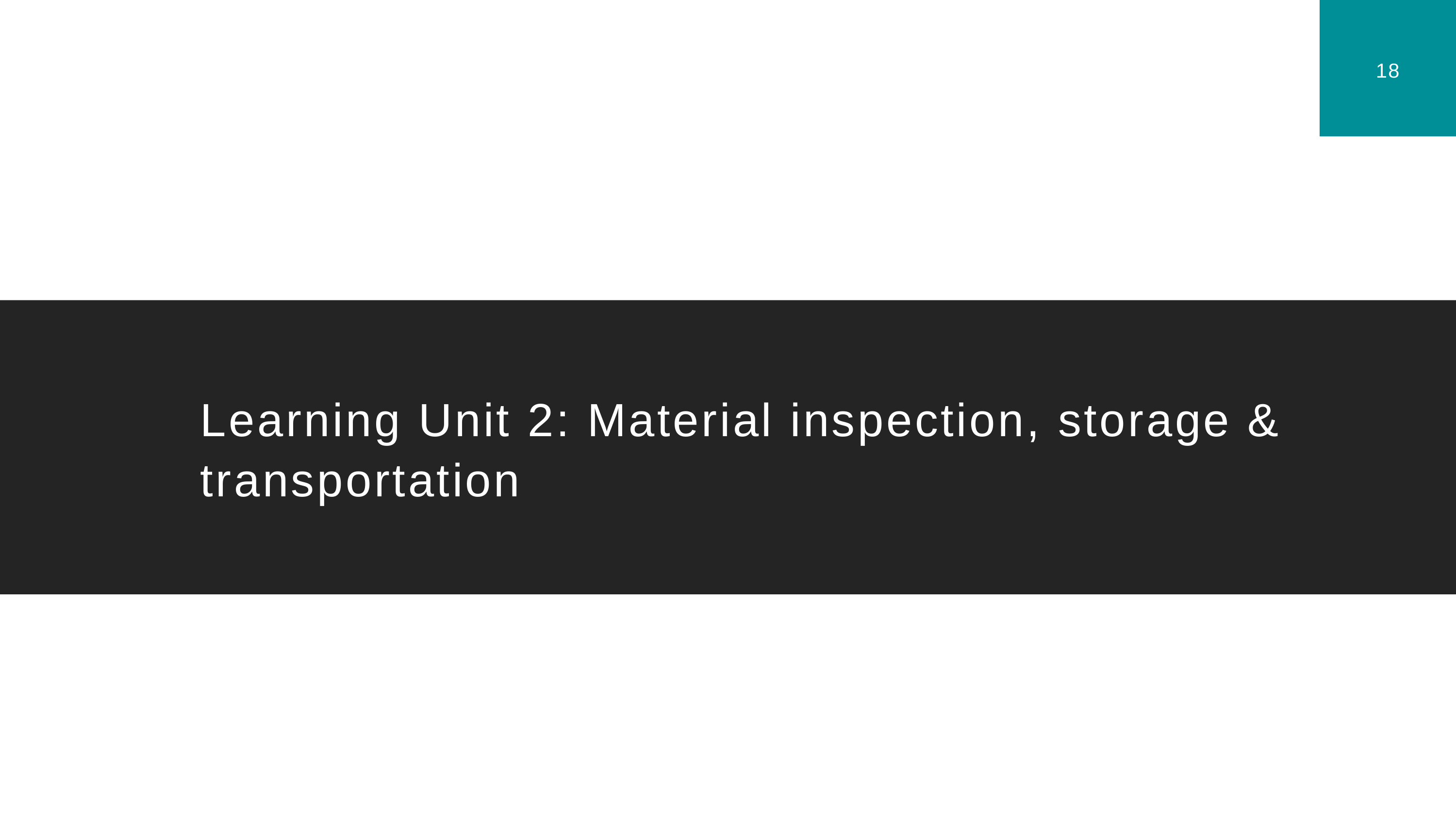

18

Learning Unit 2: Material inspection, storage & transportation